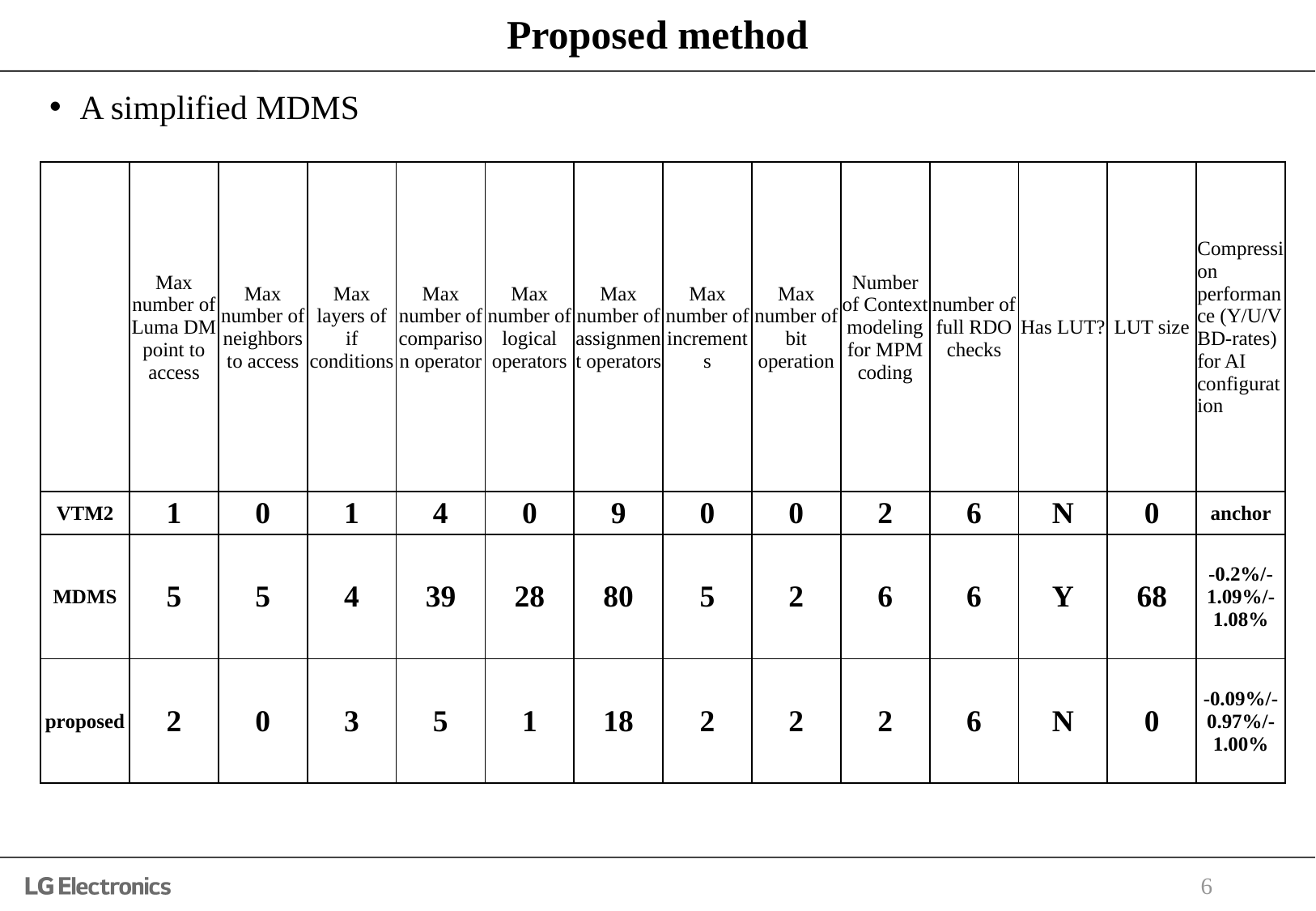

# Proposed method
A simplified MDMS

|  | Max number of Luma DM point to access | Max number of neighbors to access | Max layers of if conditions | Max number of comparison operator | Max number of logical operators | Max number of assignment operators | Max number of increments | Max number of bit operation | Number of Context modeling for MPM coding | number of full RDO checks | Has LUT? | LUT size | Compression performance (Y/U/V BD-rates) for AI configuration |
| --- | --- | --- | --- | --- | --- | --- | --- | --- | --- | --- | --- | --- | --- |
| VTM2 | 1 | 0 | 1 | 4 | 0 | 9 | 0 | 0 | 2 | 6 | N | 0 | anchor |
| MDMS | 5 | 5 | 4 | 39 | 28 | 80 | 5 | 2 | 6 | 6 | Y | 68 | -0.2%/-1.09%/-1.08% |
| proposed | 2 | 0 | 3 | 5 | 1 | 18 | 2 | 2 | 2 | 6 | N | 0 | -0.09%/-0.97%/-1.00% |
6